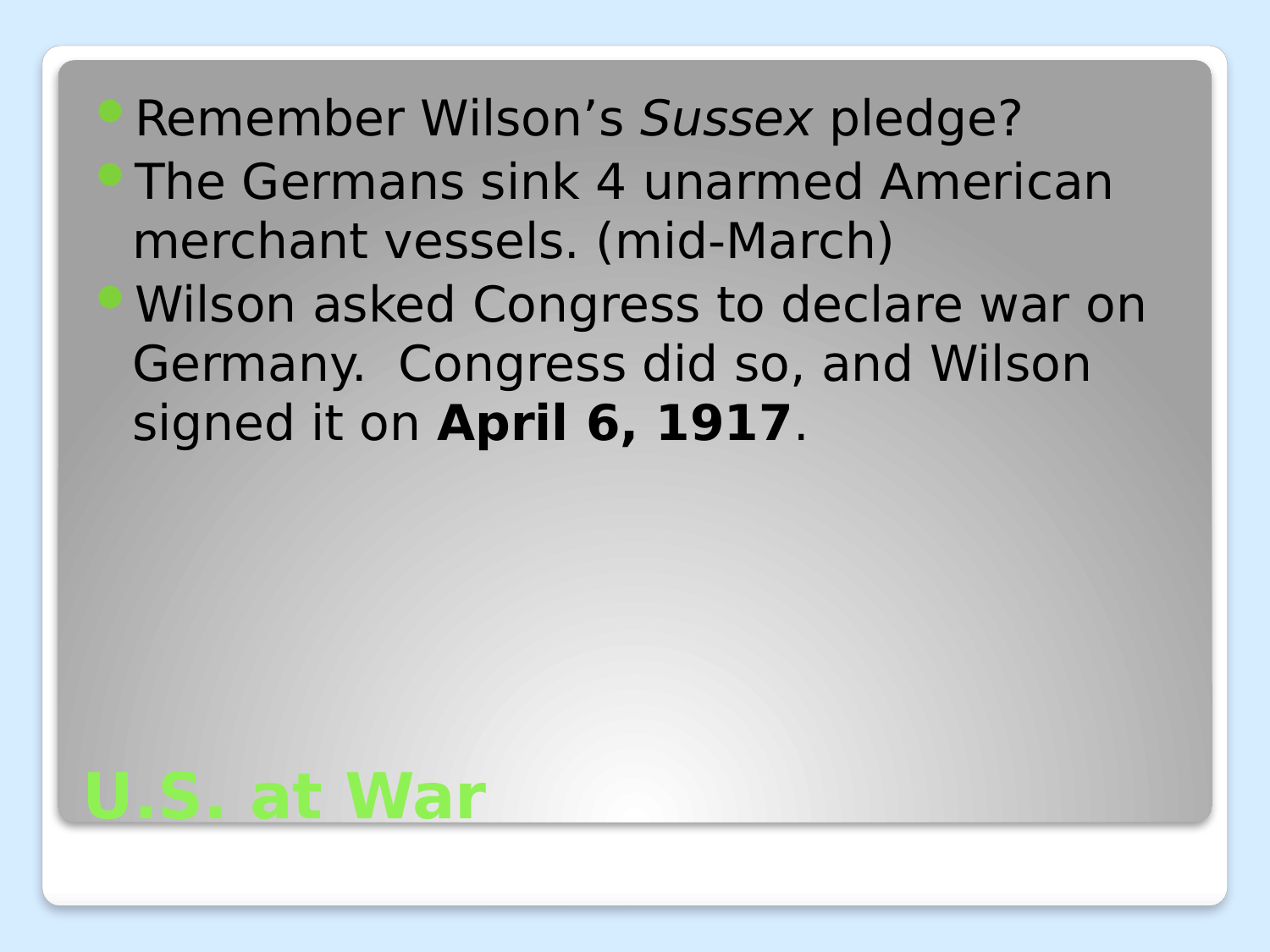

Remember Wilson’s Sussex pledge?
The Germans sink 4 unarmed American merchant vessels. (mid-March)
Wilson asked Congress to declare war on Germany.  Congress did so, and Wilson signed it on April 6, 1917.
# U.S. at War